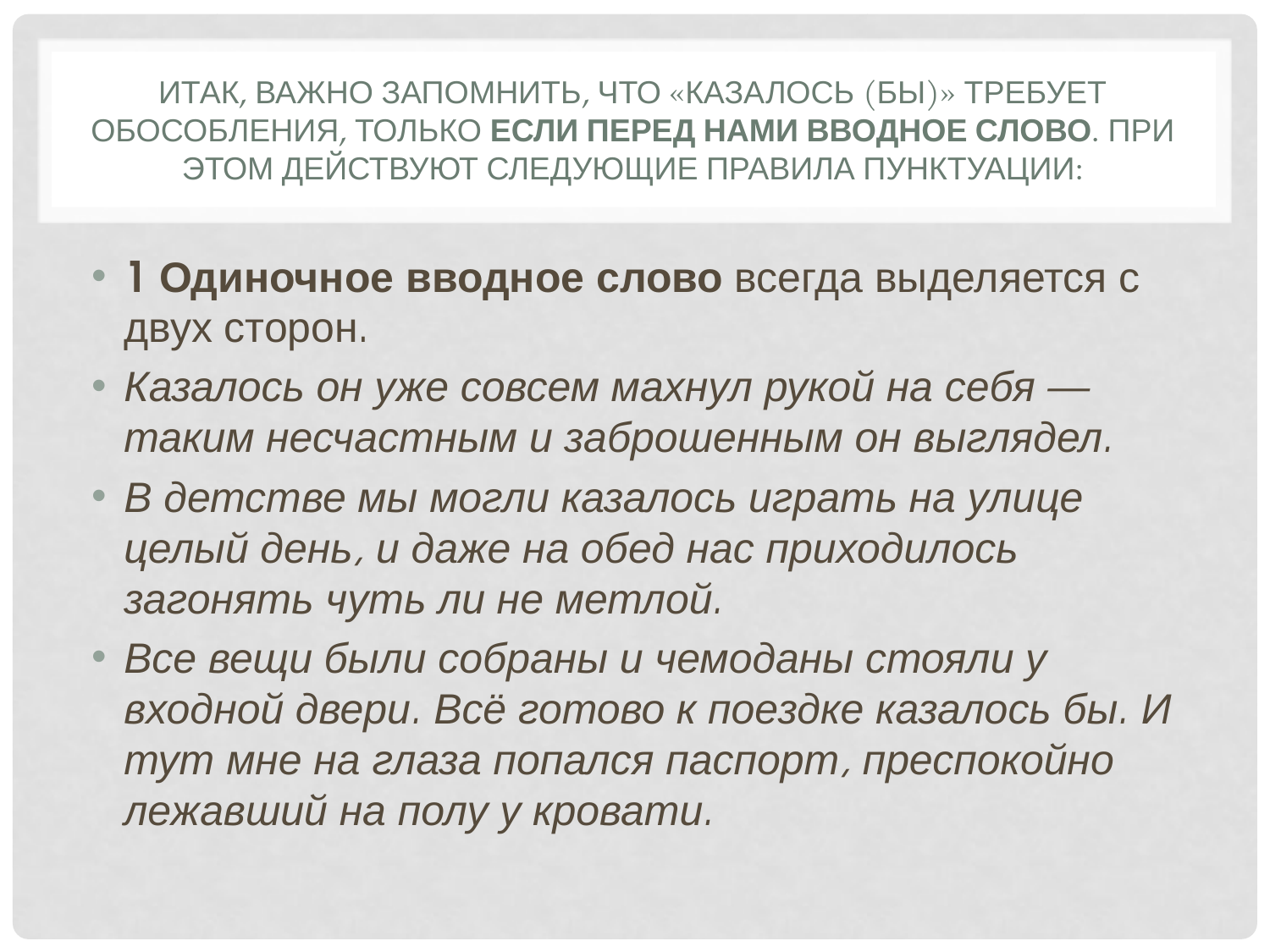

# Итак, важно запомнить, что «казалось (бы)» требует обособления, только если перед нами вводное слово. При этом действуют следующие правила пунктуации:
1 Одиночное вводное слово всегда выделяется с двух сторон.
Казалось он уже совсем махнул рукой на себя — таким несчастным и заброшенным он выглядел.
В детстве мы могли казалось играть на улице целый день, и даже на обед нас приходилось загонять чуть ли не метлой.
Все вещи были собраны и чемоданы стояли у входной двери. Всё готово к поездке казалось бы. И тут мне на глаза попался паспорт, преспокойно лежавший на полу у кровати.